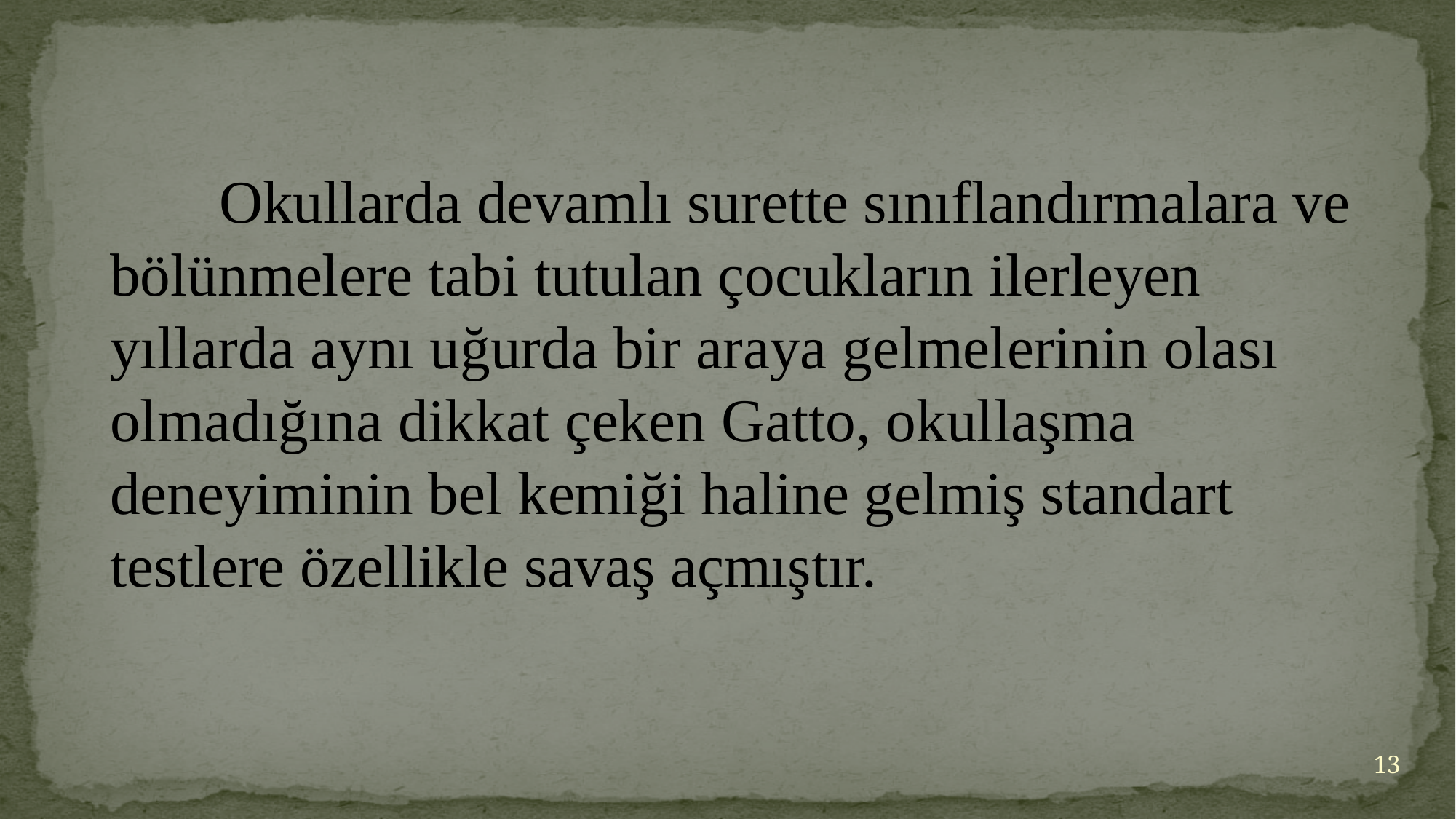

Okullarda devamlı surette sınıflandırmalara ve bölünmelere tabi tutulan çocukların ilerleyen yıllarda aynı uğurda bir araya gelmelerinin olası olmadığına dikkat çeken Gatto, okullaşma deneyiminin bel kemiği haline gelmiş standart testlere özellikle savaş açmıştır.
13